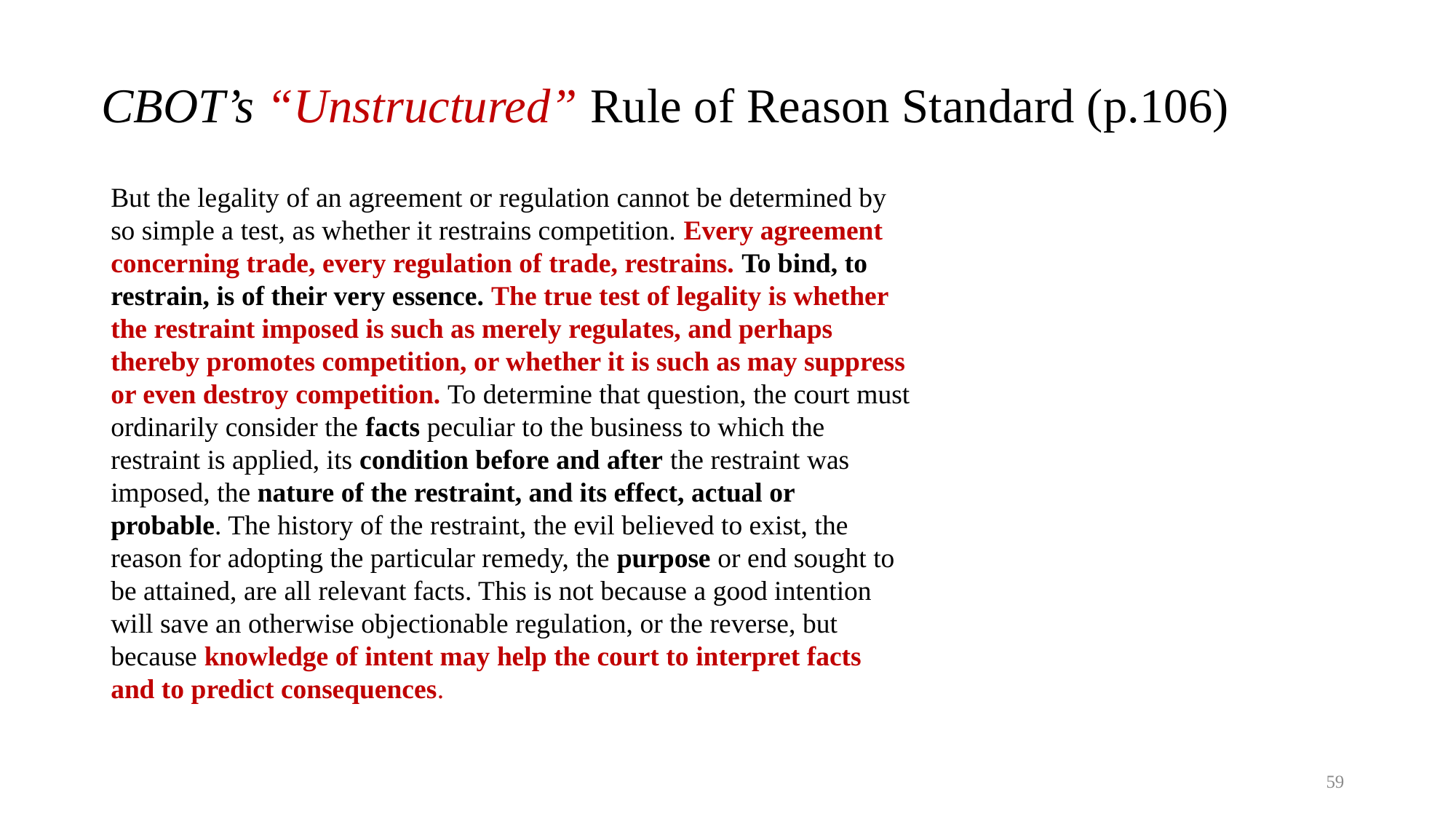

CBOT’s “Unstructured” Rule of Reason Standard (p.106)
But the legality of an agreement or regulation cannot be determined by so simple a test, as whether it restrains competition. Every agreement concerning trade, every regulation of trade, restrains. To bind, to restrain, is of their very essence. The true test of legality is whether the restraint imposed is such as merely regulates, and perhaps thereby promotes competition, or whether it is such as may suppress or even destroy competition. To determine that question, the court must ordinarily consider the facts peculiar to the business to which the restraint is applied, its condition before and after the restraint was imposed, the nature of the restraint, and its effect, actual or probable. The history of the restraint, the evil believed to exist, the reason for adopting the particular remedy, the purpose or end sought to be attained, are all relevant facts. This is not because a good intention will save an otherwise objectionable regulation, or the reverse, but because knowledge of intent may help the court to interpret facts and to predict consequences.
59